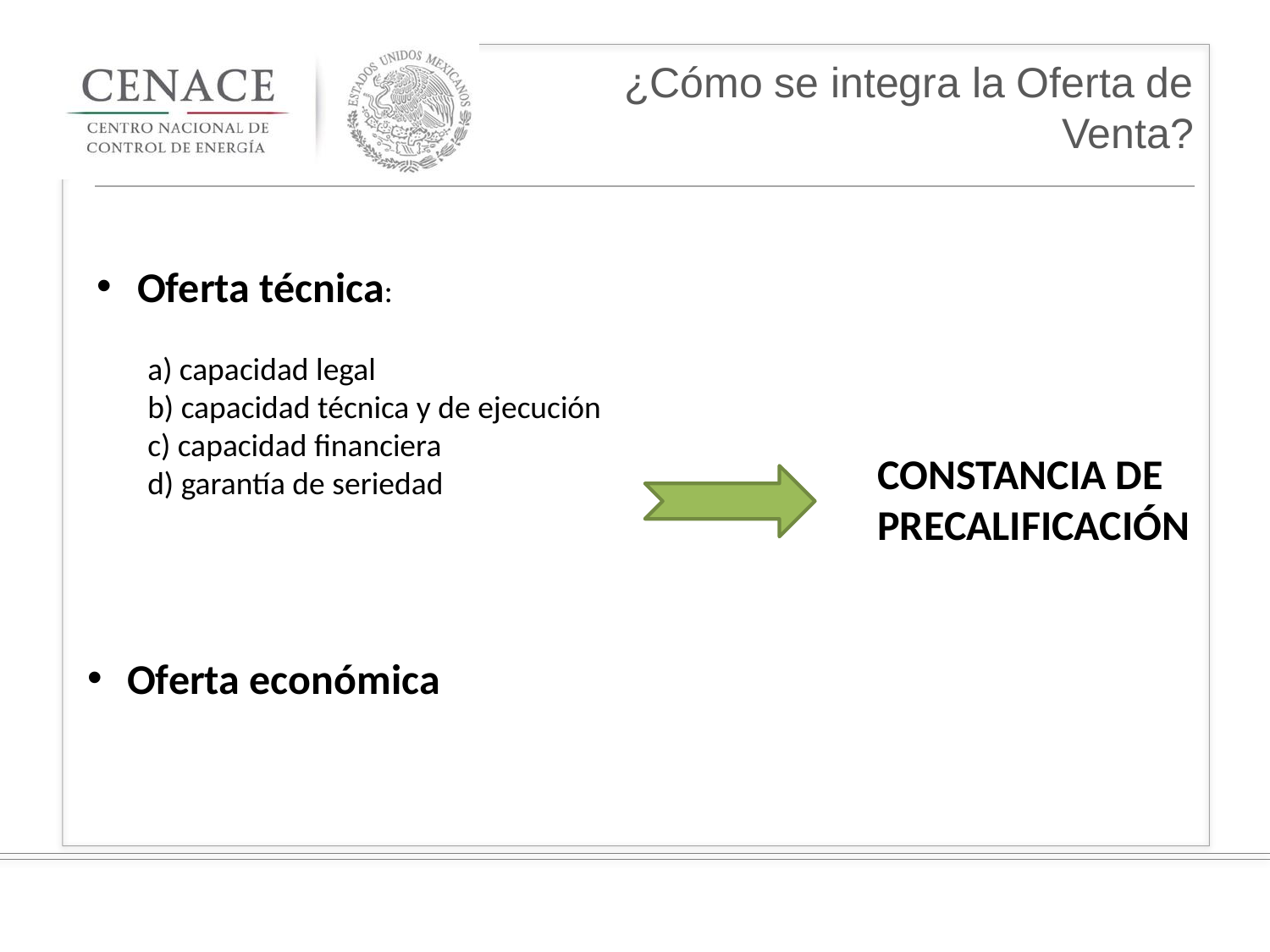

# ¿Cómo se integra la Oferta de Venta?
Oferta técnica:

 capacidad legal
 capacidad técnica y de ejecución
 capacidad financiera
 garantía de seriedad

CONSTANCIA DE PRECALIFICACIÓN

Oferta económica